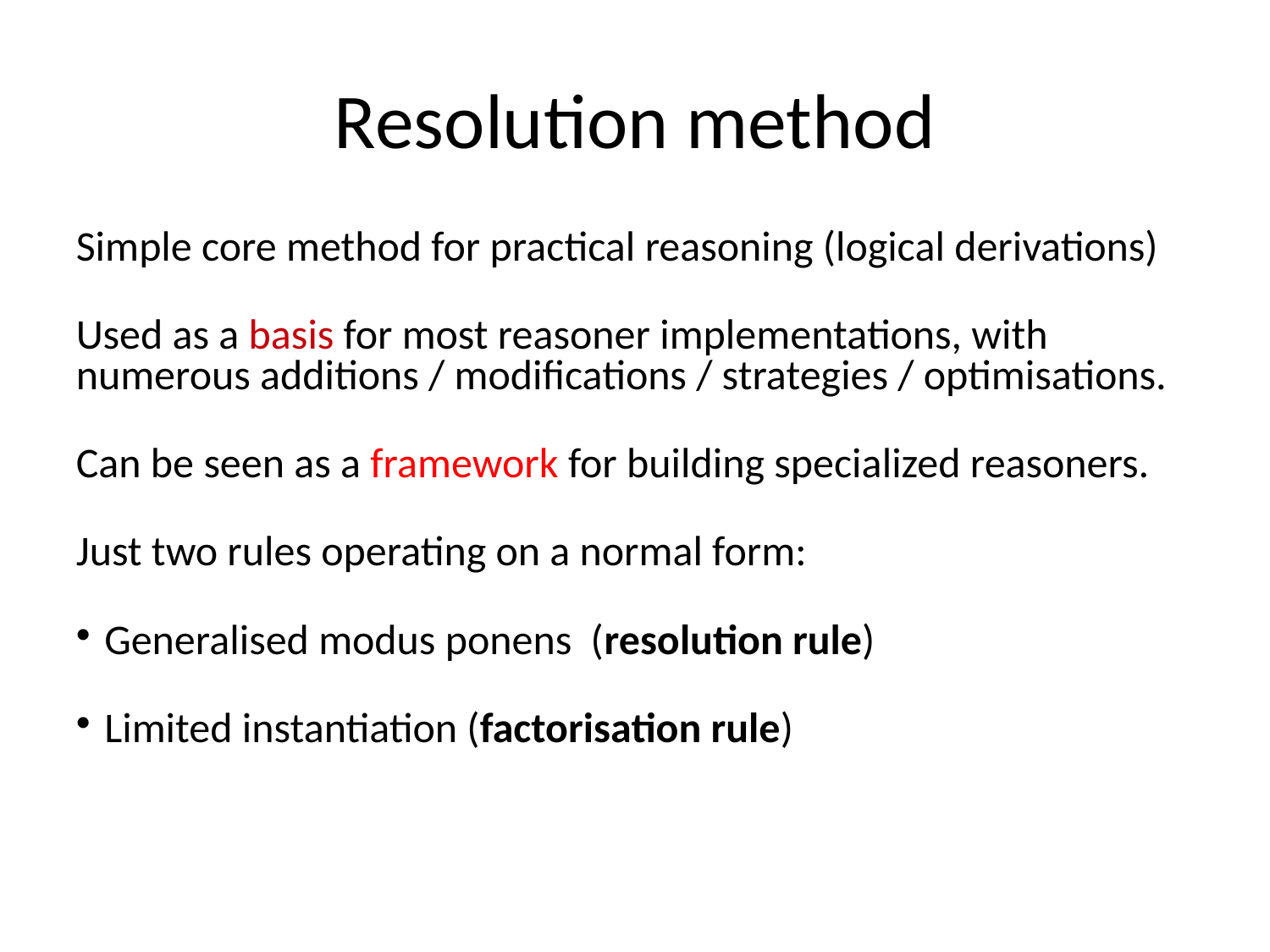

Resolution method
Simple core method for practical reasoning (logical derivations)

Used as a basis for most reasoner implementations, with numerous additions / modifications / strategies / optimisations.

Can be seen as a framework for building specialized reasoners.

Just two rules operating on a normal form:

 Generalised modus ponens  (resolution rule)

 Limited instantiation (factorisation rule)